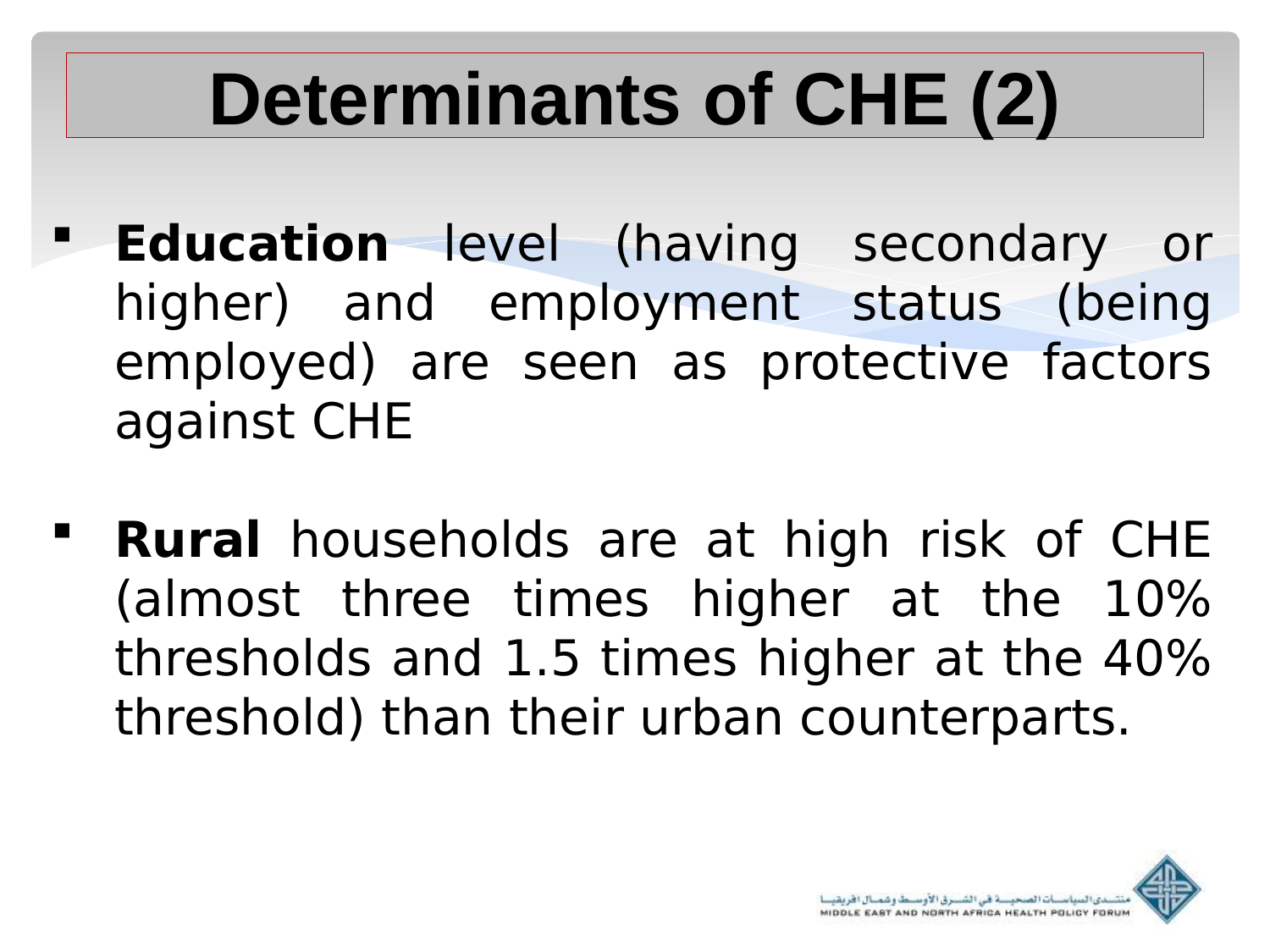

# Determinants of CHE (2)
Education level (having secondary or higher) and employment status (being employed) are seen as protective factors against CHE

Rural households are at high risk of CHE (almost three times higher at the 10% thresholds and 1.5 times higher at the 40% threshold) than their urban counterparts.